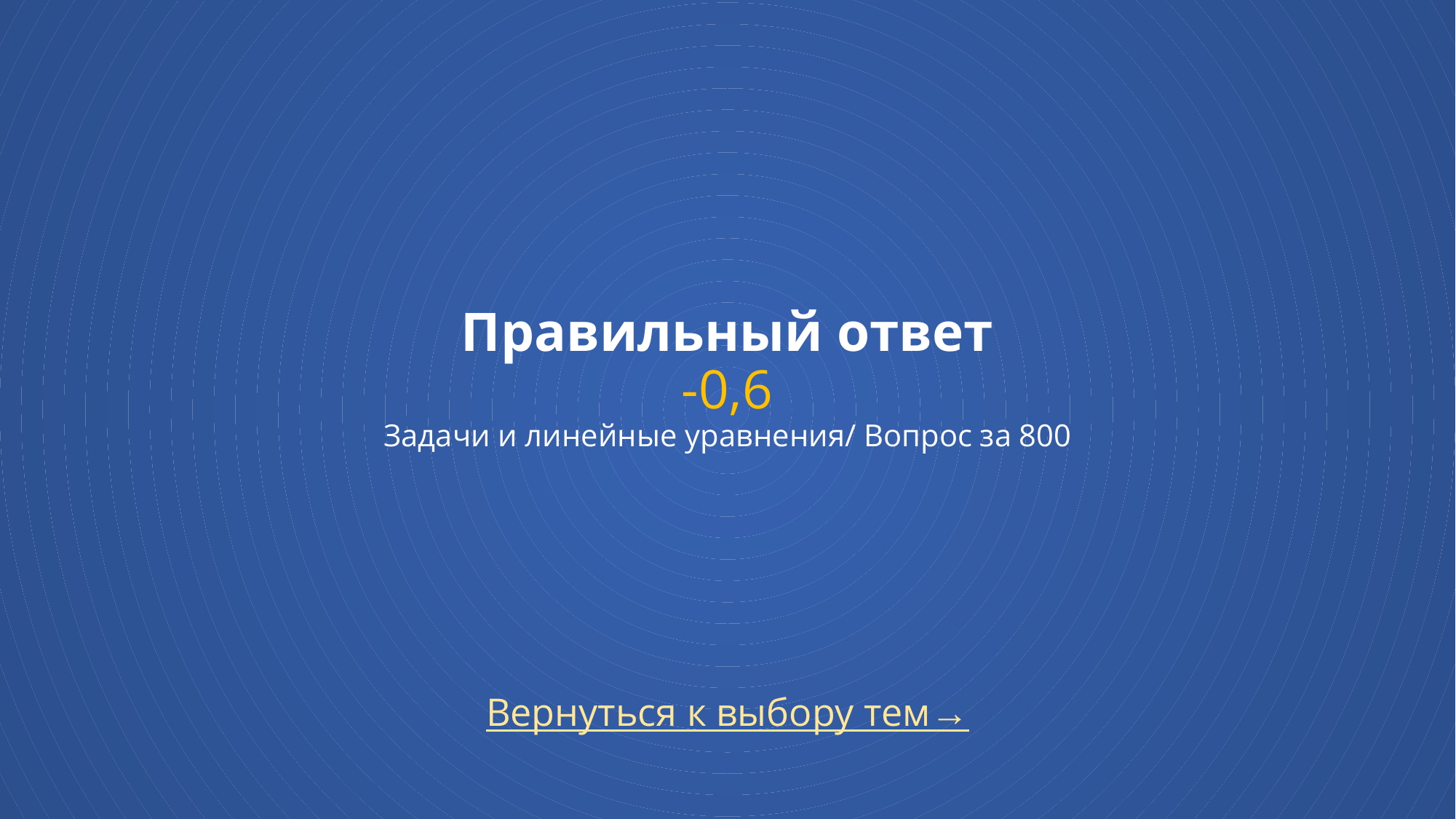

# Правильный ответ -0,6 Задачи и линейные уравнения/ Вопрос за 800
Вернуться к выбору тем→